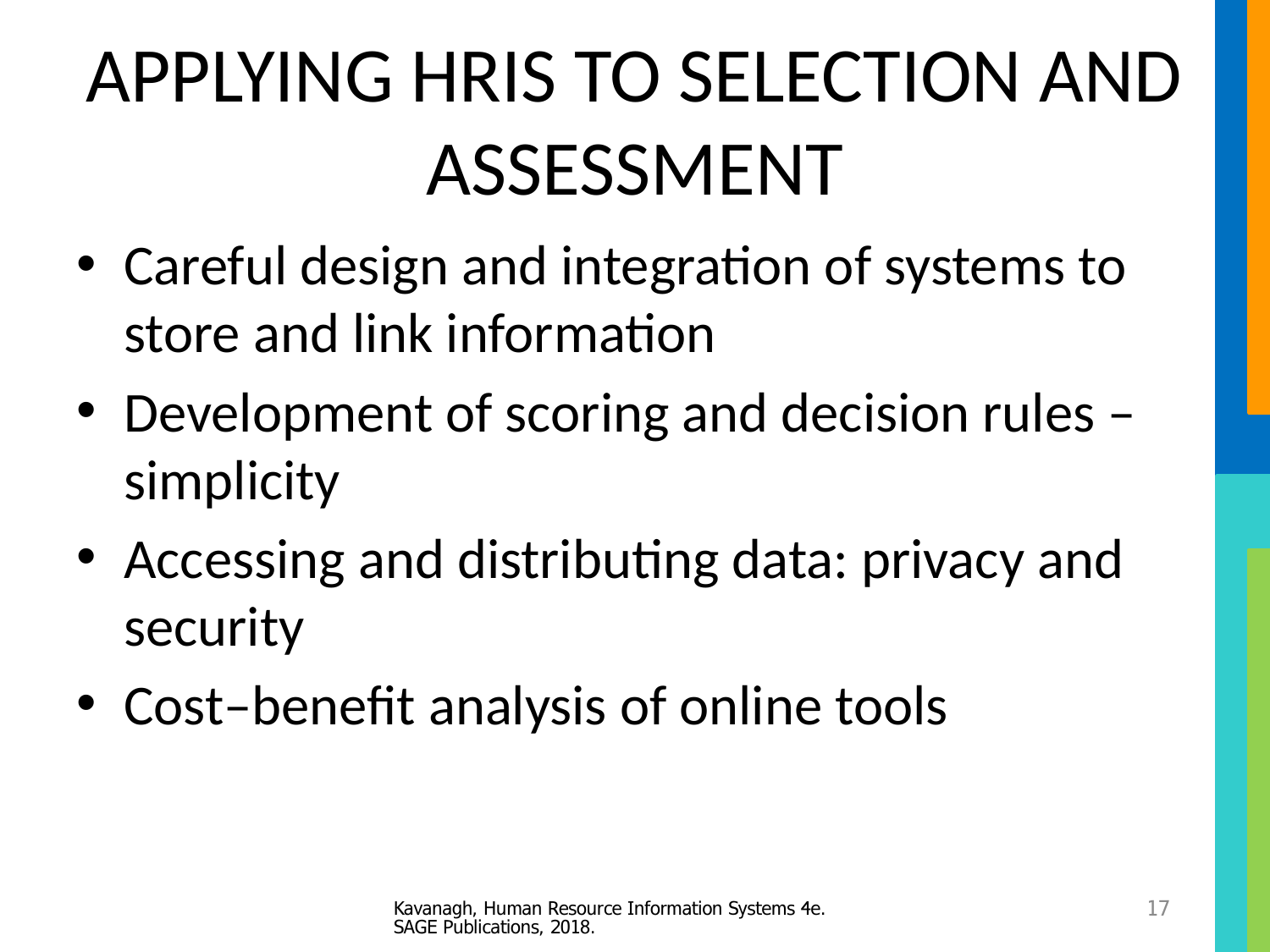

# APPLYING HRIS TO SELECTION AND ASSESSMENT
Careful design and integration of systems to store and link information
Development of scoring and decision rules – simplicity
Accessing and distributing data: privacy and security
Cost–benefit analysis of online tools

Kavanagh, Human Resource Information Systems 4e. SAGE Publications, 2018.
17